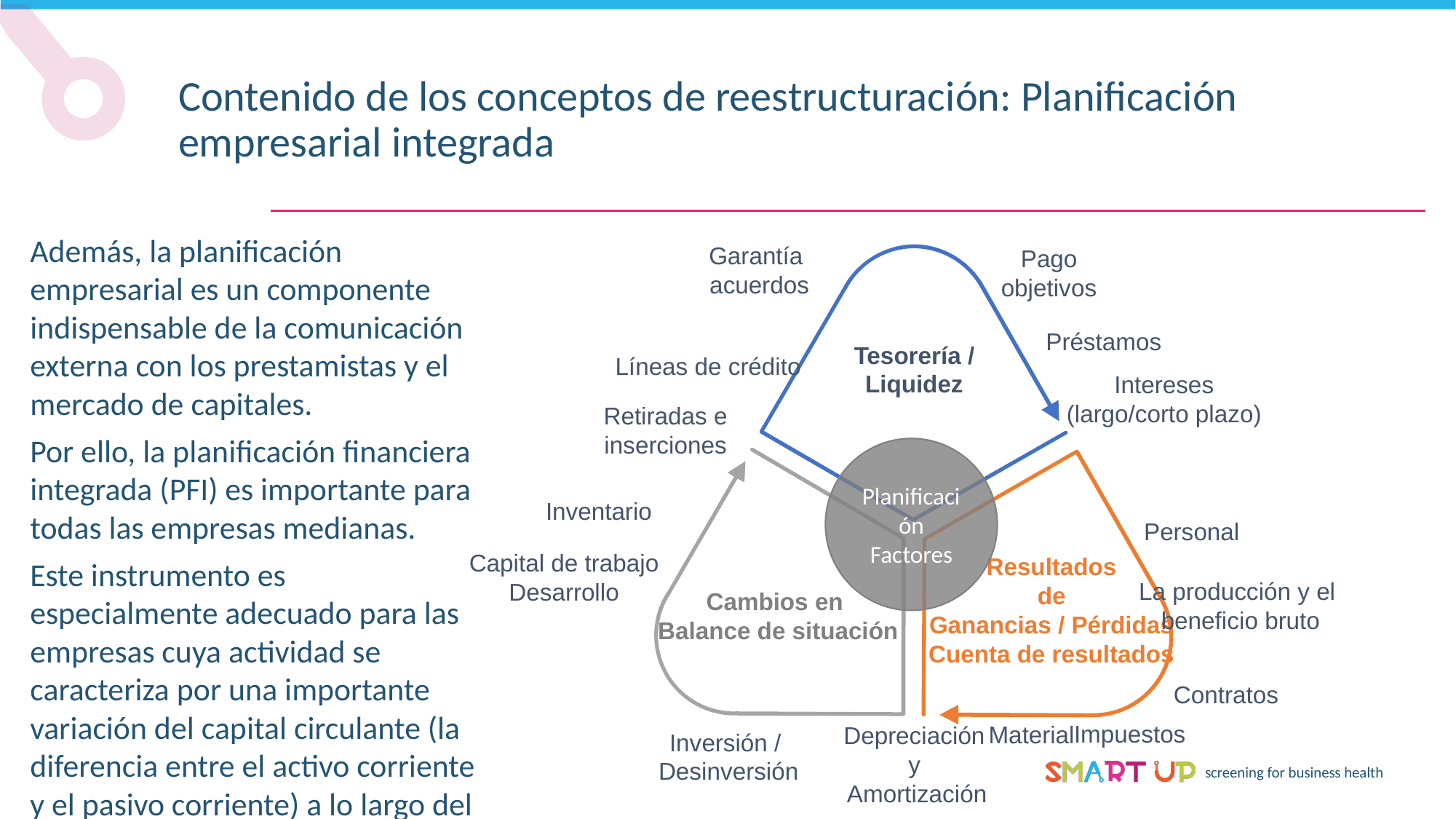

Contenido de los conceptos de reestructuración: Planificación empresarial integrada
Además, la planificación empresarial es un componente indispensable de la comunicación externa con los prestamistas y el mercado de capitales.
Por ello, la planificación financiera integrada (PFI) es importante para todas las empresas medianas.
Este instrumento es especialmente adecuado para las empresas cuya actividad se caracteriza por una importante variación del capital circulante (la diferencia entre el activo corriente y el pasivo corriente) a lo largo del año.
Garantía
acuerdos
Pago
objetivos

Préstamos
Tesorería /
Liquidez
Líneas de crédito
Intereses
(largo/corto plazo)
Retiradas e
inserciones
Planificación
Factores
Inventario
Personal
Capital de trabajo
Desarrollo
Resultados
de
Ganancias / Pérdidas
Cuenta de resultados
La producción y el
beneficio bruto
Cambios en
Balance de situación
Contratos
Impuestos
Depreciación
y
 Amortización
Material
Inversión /
Desinversión